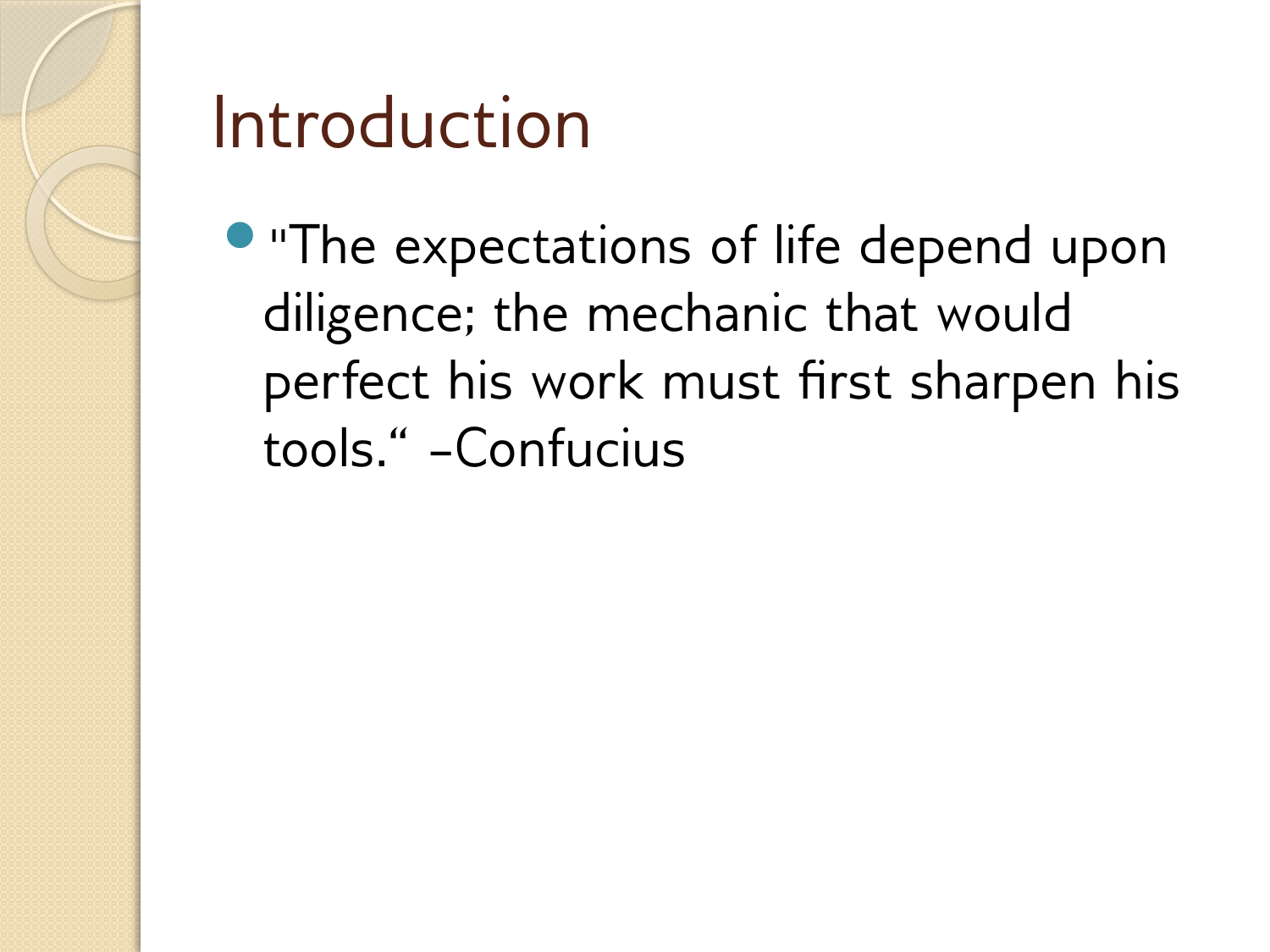

# Introduction
"The expectations of life depend upon diligence; the mechanic that would perfect his work must first sharpen his tools.“ –Confucius